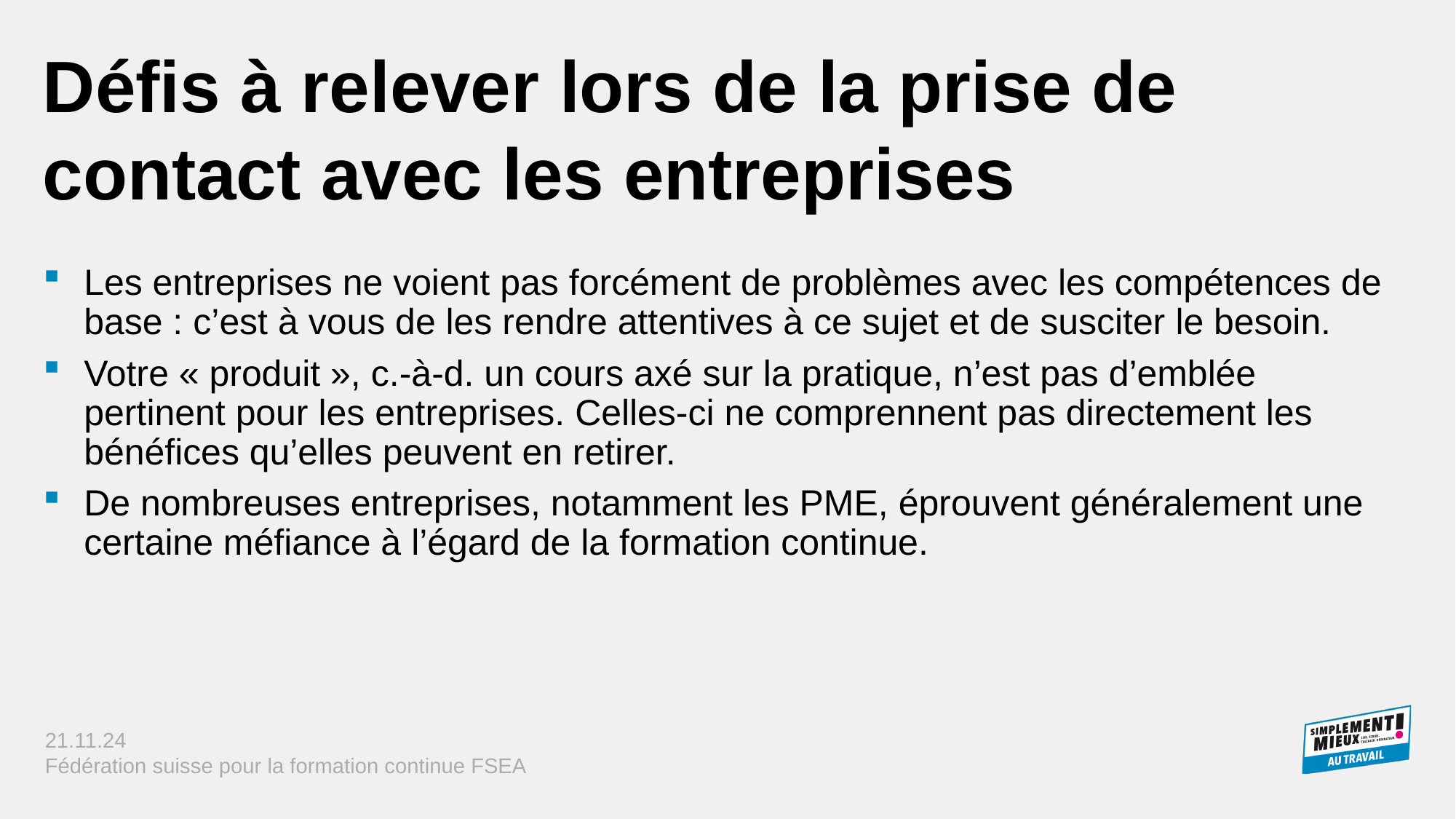

Défis à relever lors de la prise de contact avec les entreprises
Les entreprises ne voient pas forcément de problèmes avec les compétences de base : c’est à vous de les rendre attentives à ce sujet et de susciter le besoin.
Votre « produit », c.-à-d. un cours axé sur la pratique, n’est pas d’emblée pertinent pour les entreprises. Celles-ci ne comprennent pas directement les bénéfices qu’elles peuvent en retirer.
De nombreuses entreprises, notamment les PME, éprouvent généralement une certaine méfiance à l’égard de la formation continue.